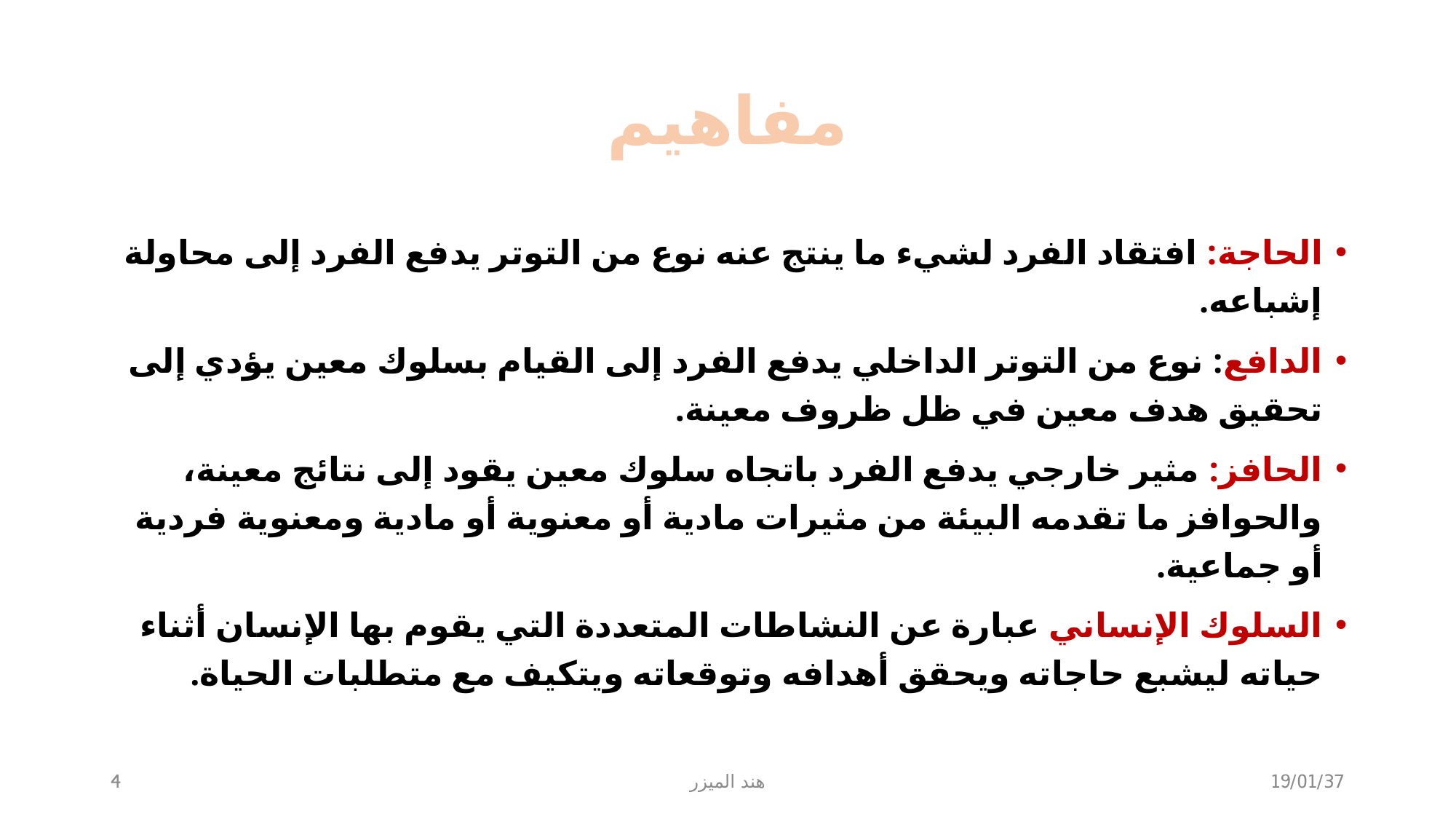

# مفاهيم
الحاجة: افتقاد الفرد لشيء ما ينتج عنه نوع من التوتر يدفع الفرد إلى محاولة إشباعه.
الدافع: نوع من التوتر الداخلي يدفع الفرد إلى القيام بسلوك معين يؤدي إلى تحقيق هدف معين في ظل ظروف معينة.
الحافز: مثير خارجي يدفع الفرد باتجاه سلوك معين يقود إلى نتائج معينة، والحوافز ما تقدمه البيئة من مثيرات مادية أو معنوية أو مادية ومعنوية فردية أو جماعية.
السلوك الإنساني عبارة عن النشاطات المتعددة التي يقوم بها الإنسان أثناء حياته ليشبع حاجاته ويحقق أهدافه وتوقعاته ويتكيف مع متطلبات الحياة.
4
هند الميزر
19/01/37